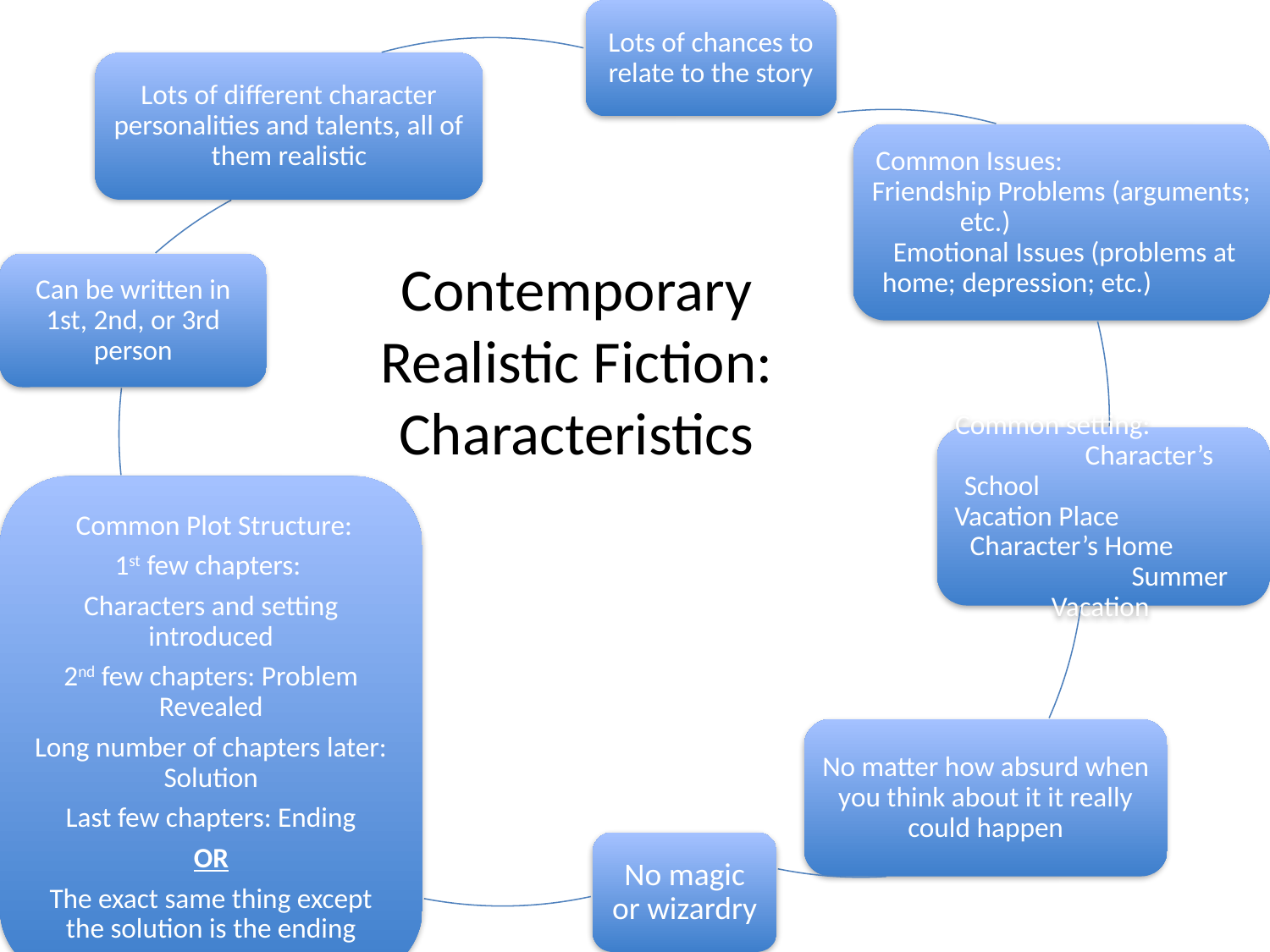

Lots of chances to relate to the story
Common Issues:                              Friendship Problems (arguments; etc.)
 Emotional Issues (problems at home; depression; etc.)
Common setting:                                Character’s School                                 Vacation Place                        Character’s Home                                     Summer Vacation
No matter how absurd when you think about it it really could happen
No magic or wizardry
 Common Plot Structure:
1st few chapters:
Characters and setting introduced
2nd few chapters: Problem Revealed
Long number of chapters later: Solution
Last few chapters: Ending
OR
The exact same thing except the solution is the ending
Can be written in 1st, 2nd, or 3rd person
Lots of different character personalities and talents, all of them realistic
Contemporary Realistic Fiction:
Characteristics